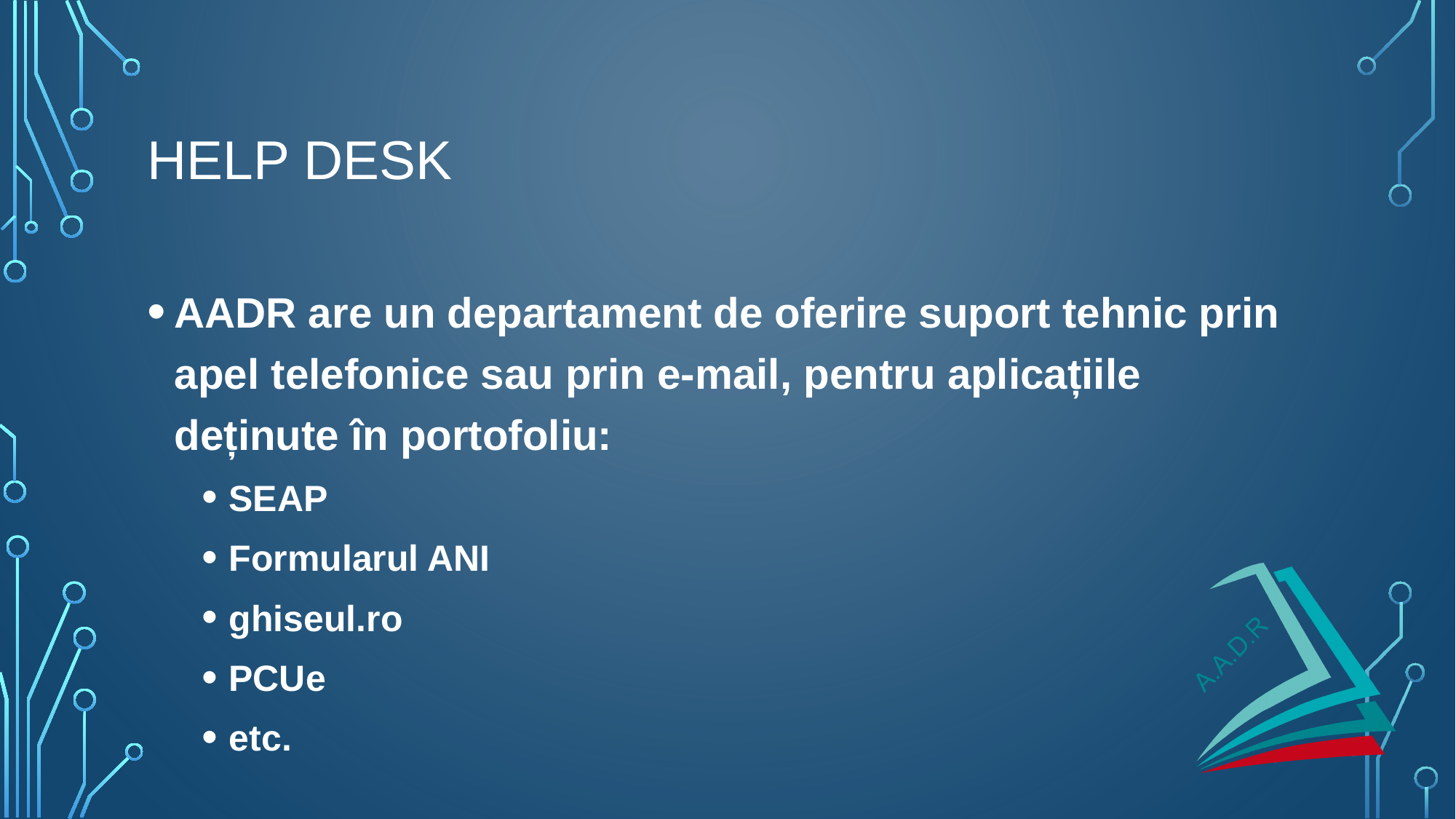

# Help desk
AADR are un departament de oferire suport tehnic prin apel telefonice sau prin e-mail, pentru aplicațiile deținute în portofoliu:
SEAP
Formularul ANI
ghiseul.ro
PCUe
etc.